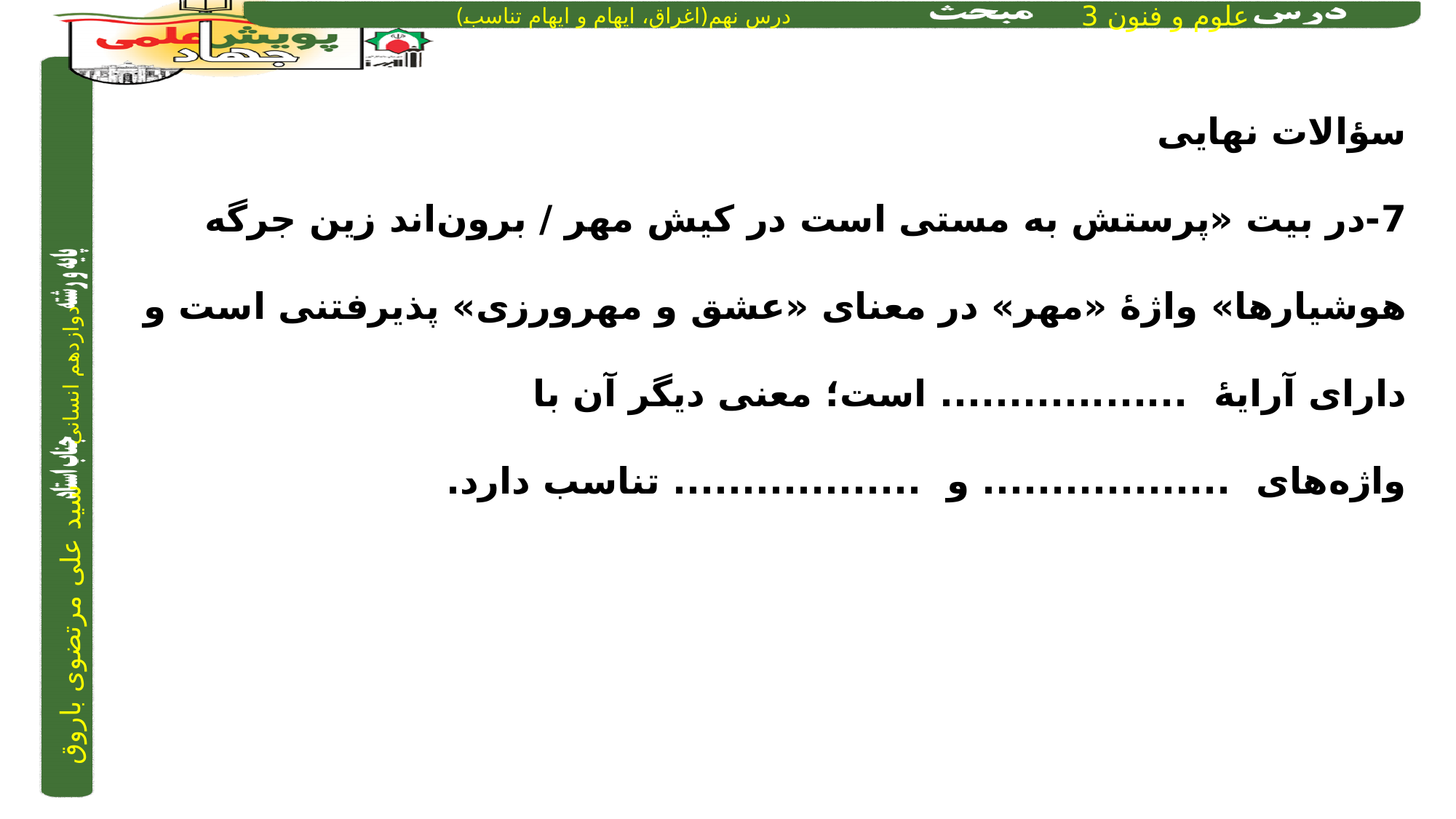

سؤالات نهایی
7-در بیت «پرستش به مستی است در کیش مهر / برون‌اند زین جرگه هوشیارها» واژۀ «مهر» در معنای «عشق و مهرورزی» پذیرفتنی است و دارای آرایۀ  .................. است؛ معنی دیگر آن با واژه‌های  .................. و  .................. تناسب دارد.